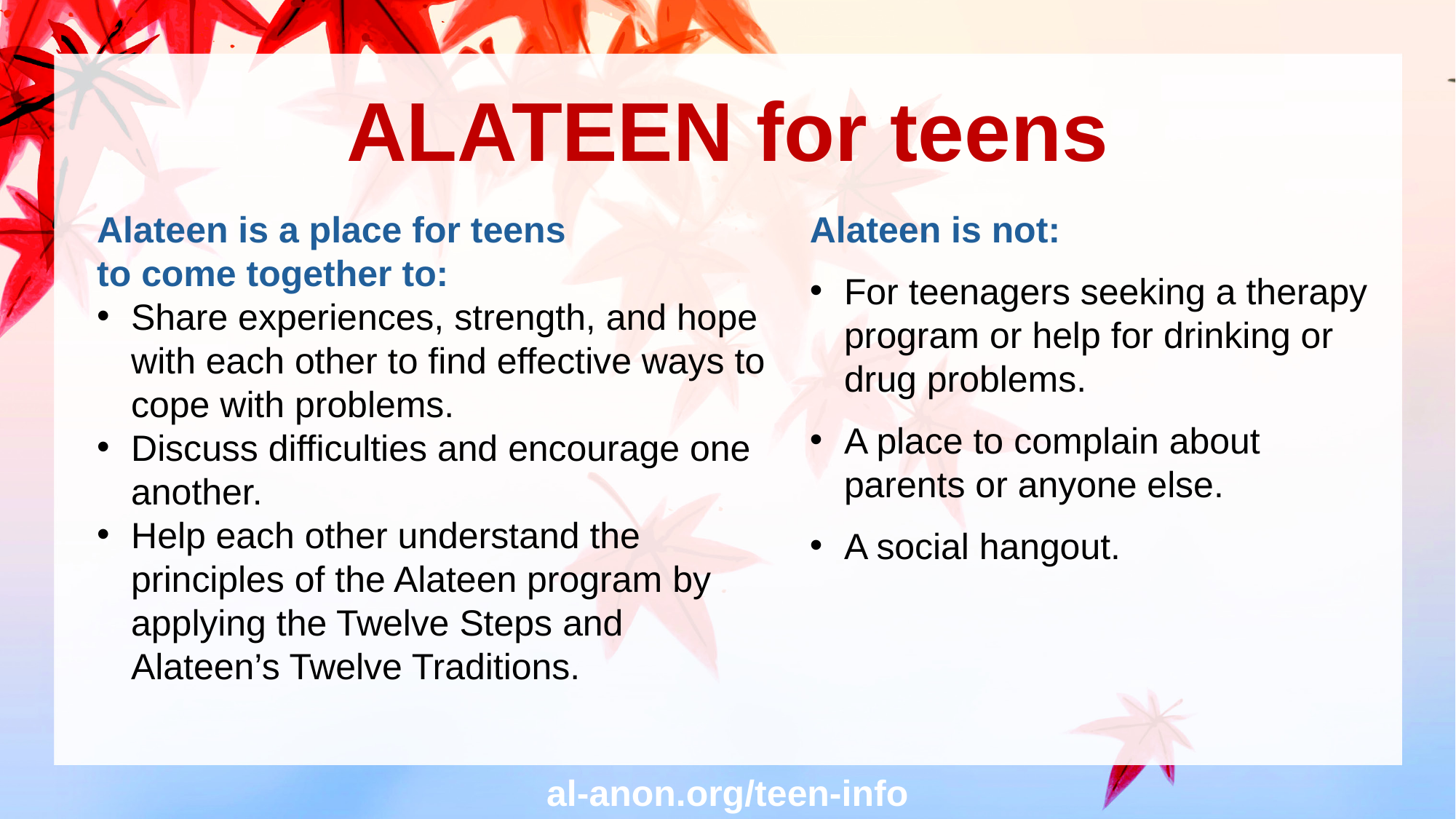

# ALATEEN for teens
Alateen is a place for teens
to come together to:
Share experiences, strength, and hope with each other to find effective ways to cope with problems.
Discuss difficulties and encourage one another.
Help each other understand the principles of the Alateen program by applying the Twelve Steps and Alateen’s Twelve Traditions.
Alateen is not:
For teenagers seeking a therapy program or help for drinking or drug problems.
A place to complain about parents or anyone else.
A social hangout.
al-anon.org/teen-info